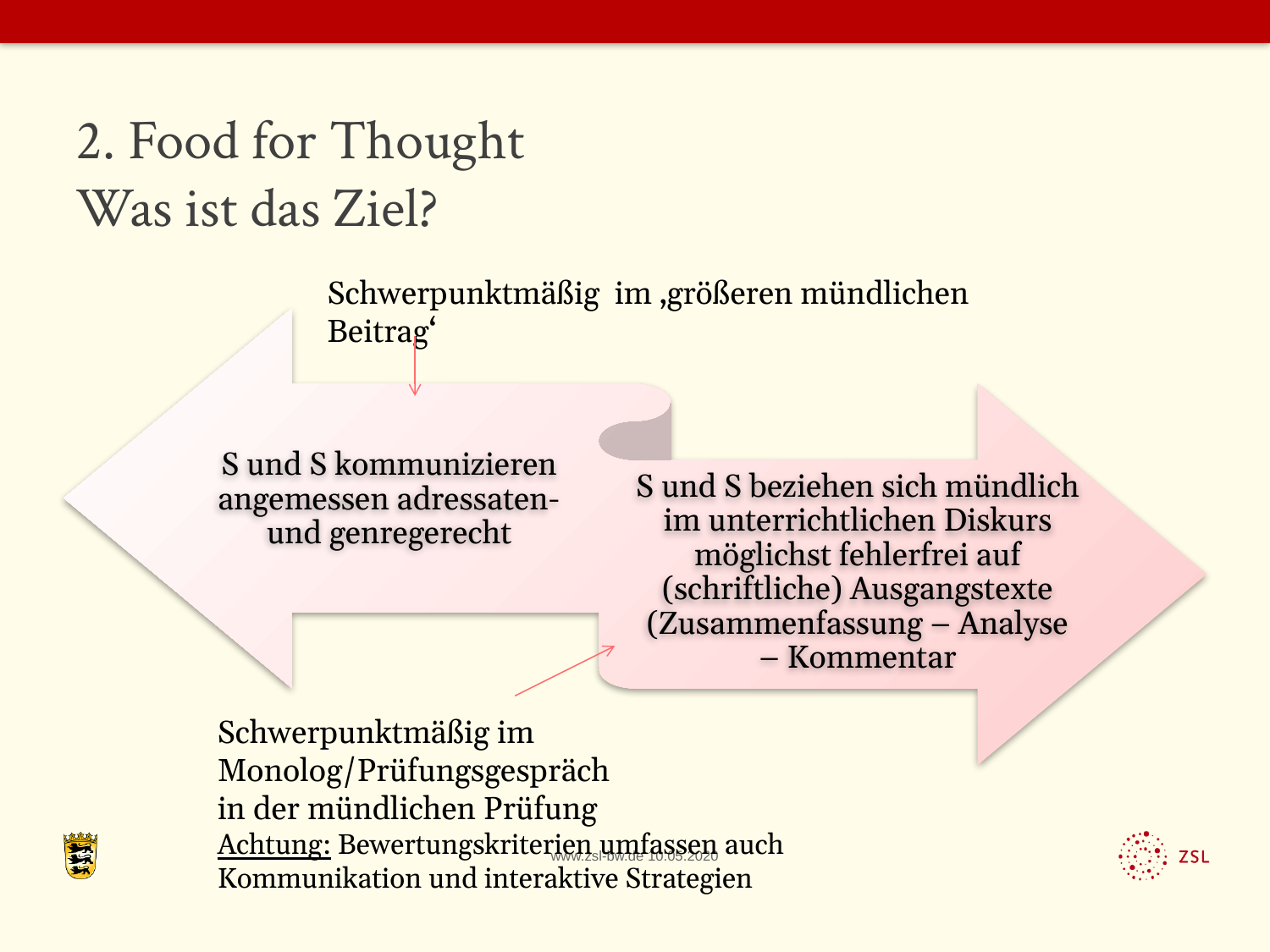

# 2. Food for Thought Was ist das Ziel?
S und S kommunizieren angemessen adressaten- und genregerecht
S und S beziehen sich mündlich im unterrichtlichen Diskurs möglichst fehlerfrei auf (schriftliche) Ausgangstexte (Zusammenfassung – Analyse – Kommentar
Schwerpunktmäßig  im ‚größeren mündlichen Beitrag‘
Schwerpunktmäßig im Monolog/Prüfungsgespräch
in der mündlichen Prüfung
Achtung: Bewertungskriterien umfassen auch Kommunikation und interaktive Strategien